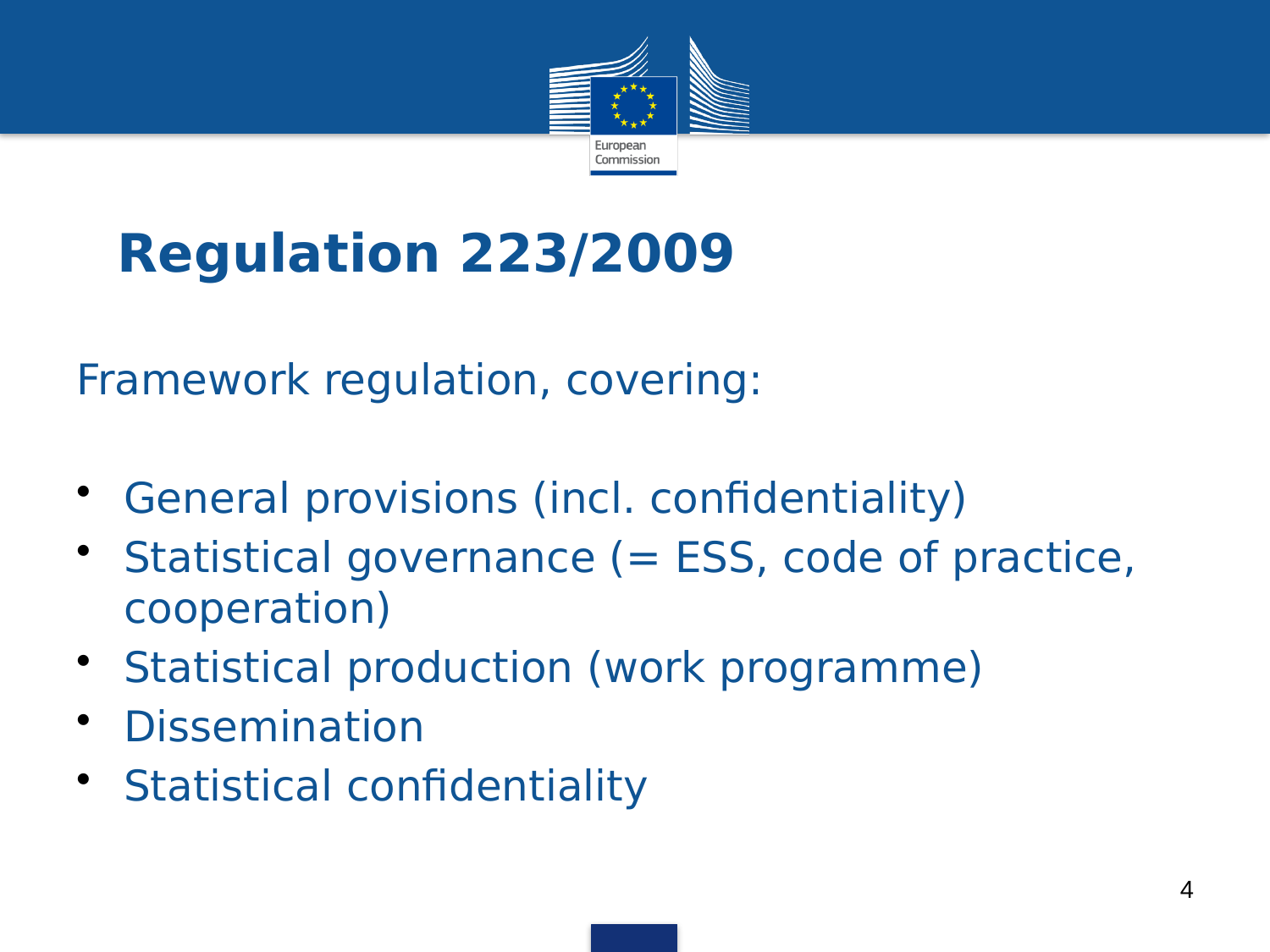

# Regulation 223/2009
Framework regulation, covering:

General provisions (incl. confidentiality)
Statistical governance (= ESS, code of practice, cooperation)
Statistical production (work programme)
Dissemination
Statistical confidentiality
4